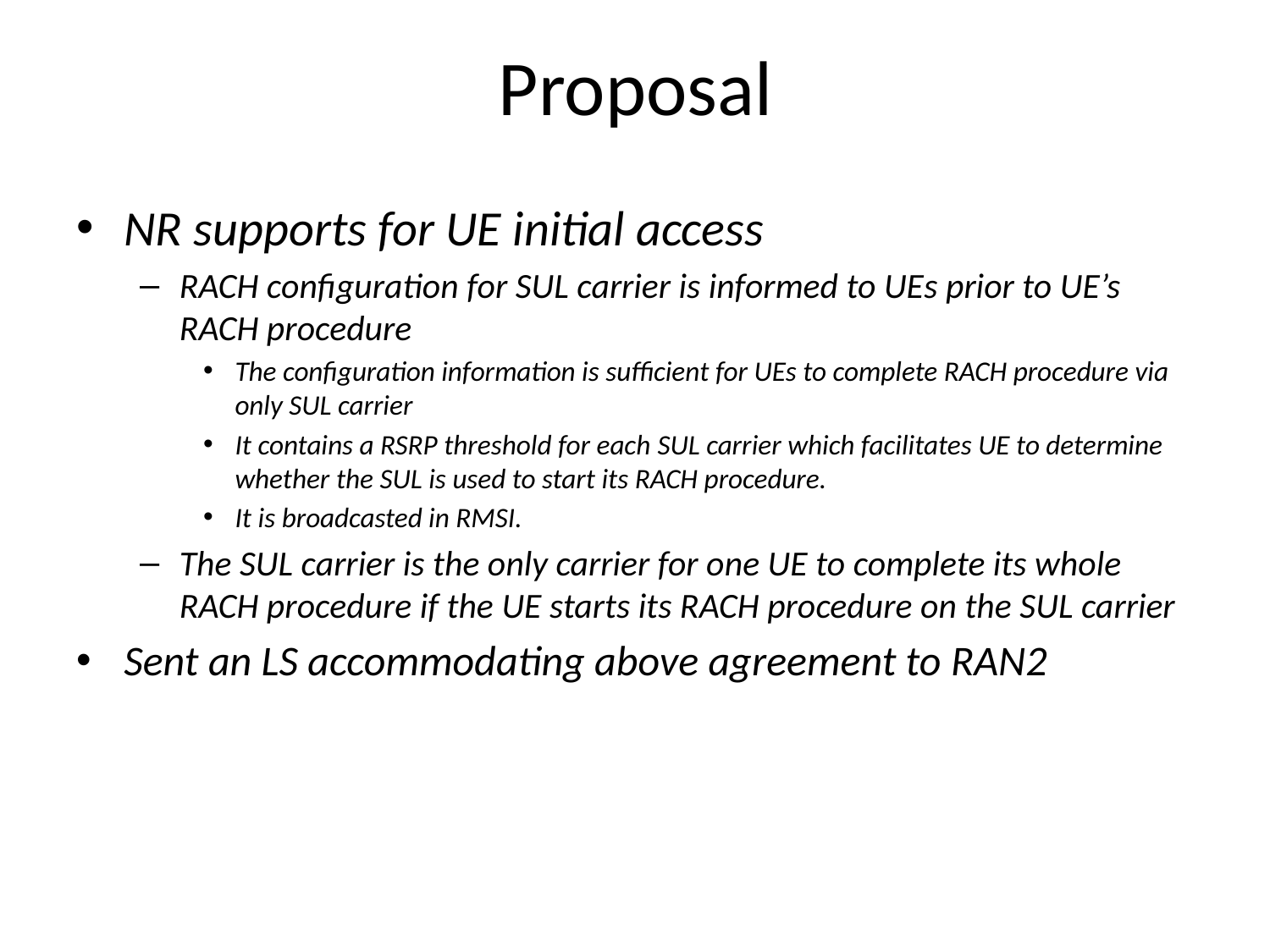

# Proposal
NR supports for UE initial access
RACH configuration for SUL carrier is informed to UEs prior to UE’s RACH procedure
The configuration information is sufficient for UEs to complete RACH procedure via only SUL carrier
It contains a RSRP threshold for each SUL carrier which facilitates UE to determine whether the SUL is used to start its RACH procedure.
It is broadcasted in RMSI.
The SUL carrier is the only carrier for one UE to complete its whole RACH procedure if the UE starts its RACH procedure on the SUL carrier
Sent an LS accommodating above agreement to RAN2